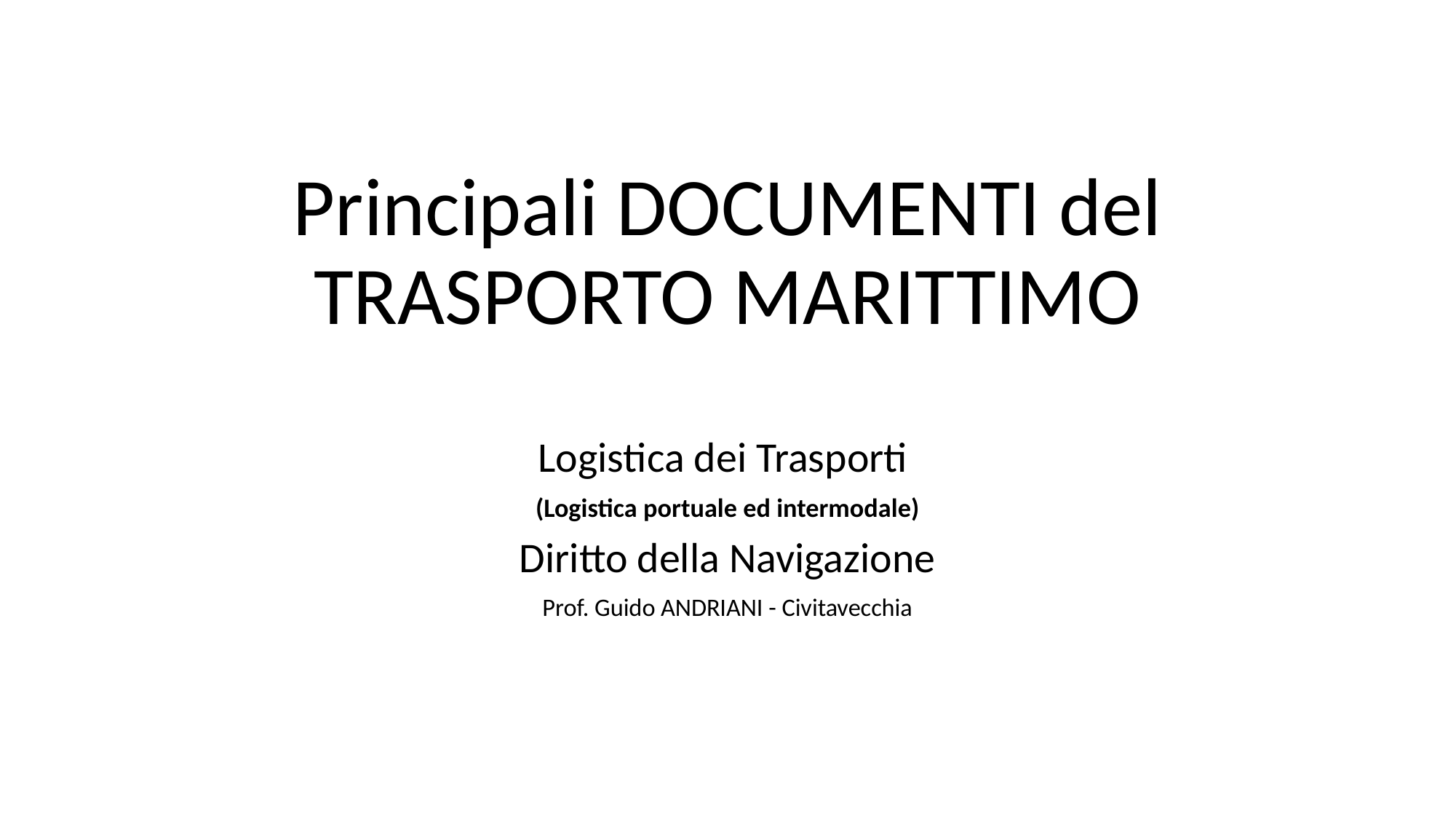

# Principali DOCUMENTI del TRASPORTO MARITTIMO
Logistica dei Trasporti
(Logistica portuale ed intermodale)
Diritto della Navigazione
Prof. Guido ANDRIANI - Civitavecchia